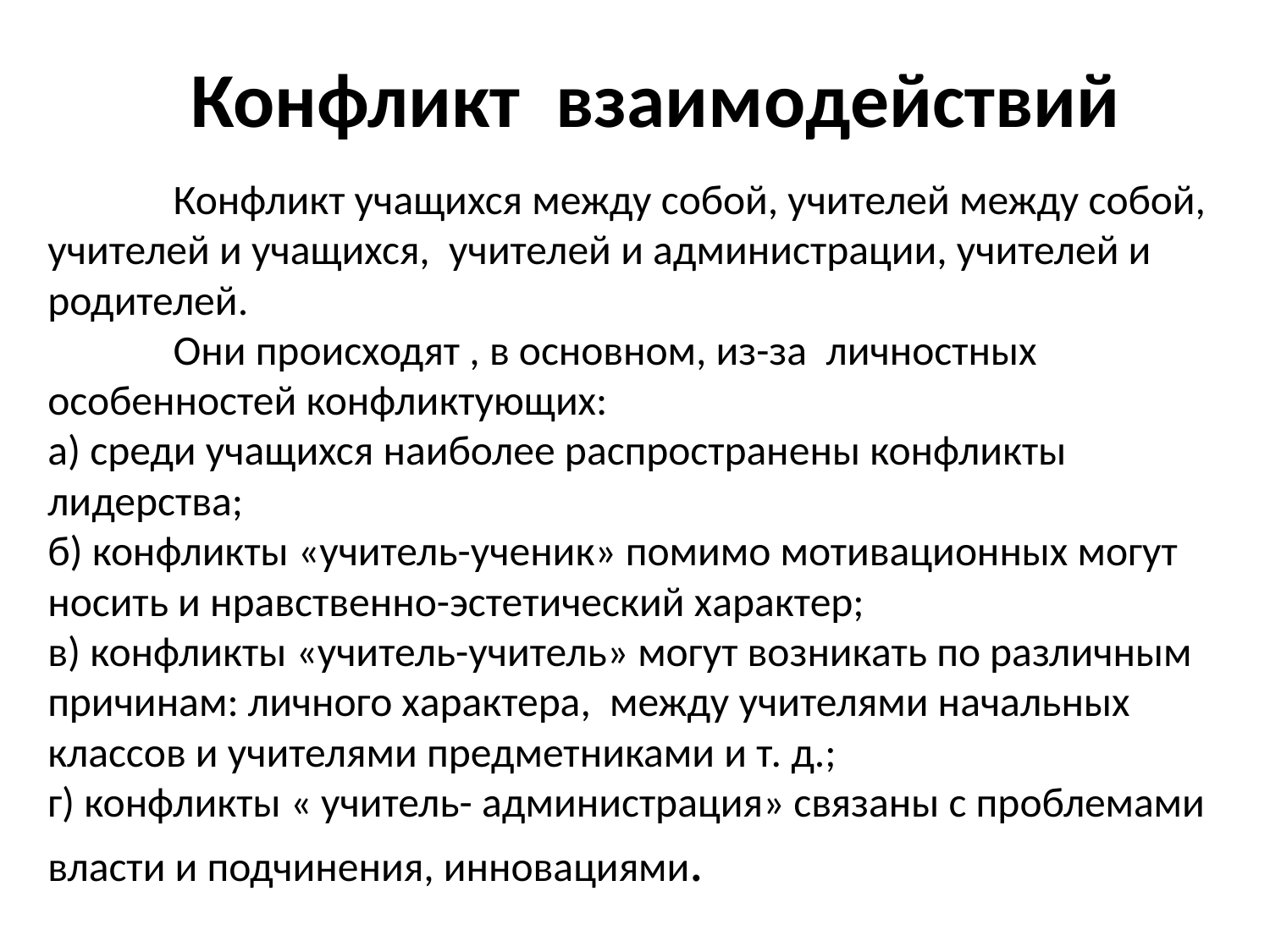

# Конфликт  взаимодействий
	Конфликт учащихся между собой, учителей между собой, учителей и учащихся,  учителей и администрации, учителей и родителей.
	Они происходят , в основном, из-за  личностных особенностей конфликтующих:
а) среди учащихся наиболее распространены конфликты лидерства;
б) конфликты «учитель-ученик» помимо мотивационных могут носить и нравственно-эстетический характер;
в) конфликты «учитель-учитель» могут возникать по различным причинам: личного характера,  между учителями начальных классов и учителями предметниками и т. д.;
г) конфликты « учитель- администрация» связаны с проблемами власти и подчинения, инновациями.